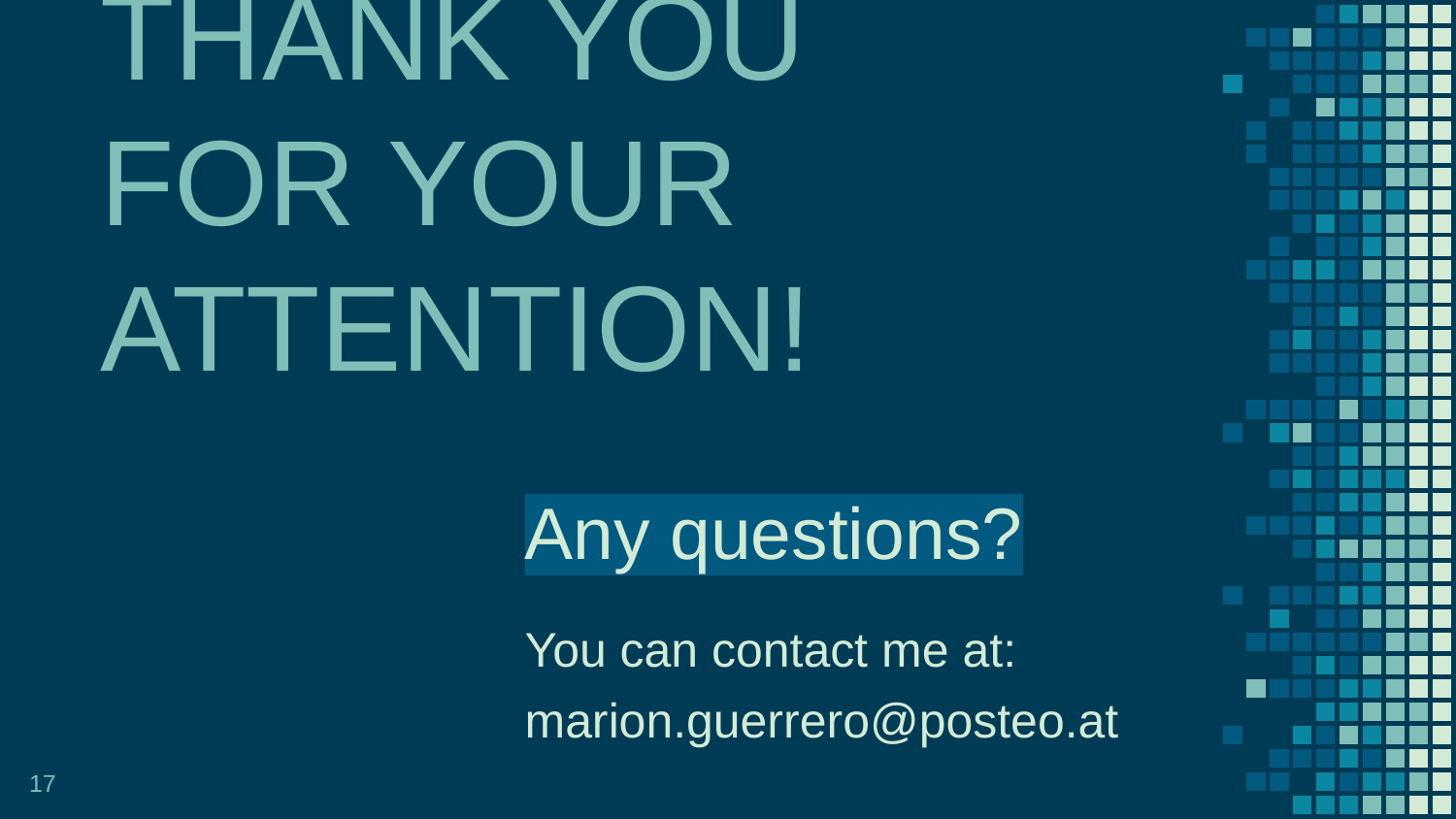

THANK YOU FOR YOUR ATTENTION!
Any questions?
You can contact me at:
marion.guerrero@posteo.at
17